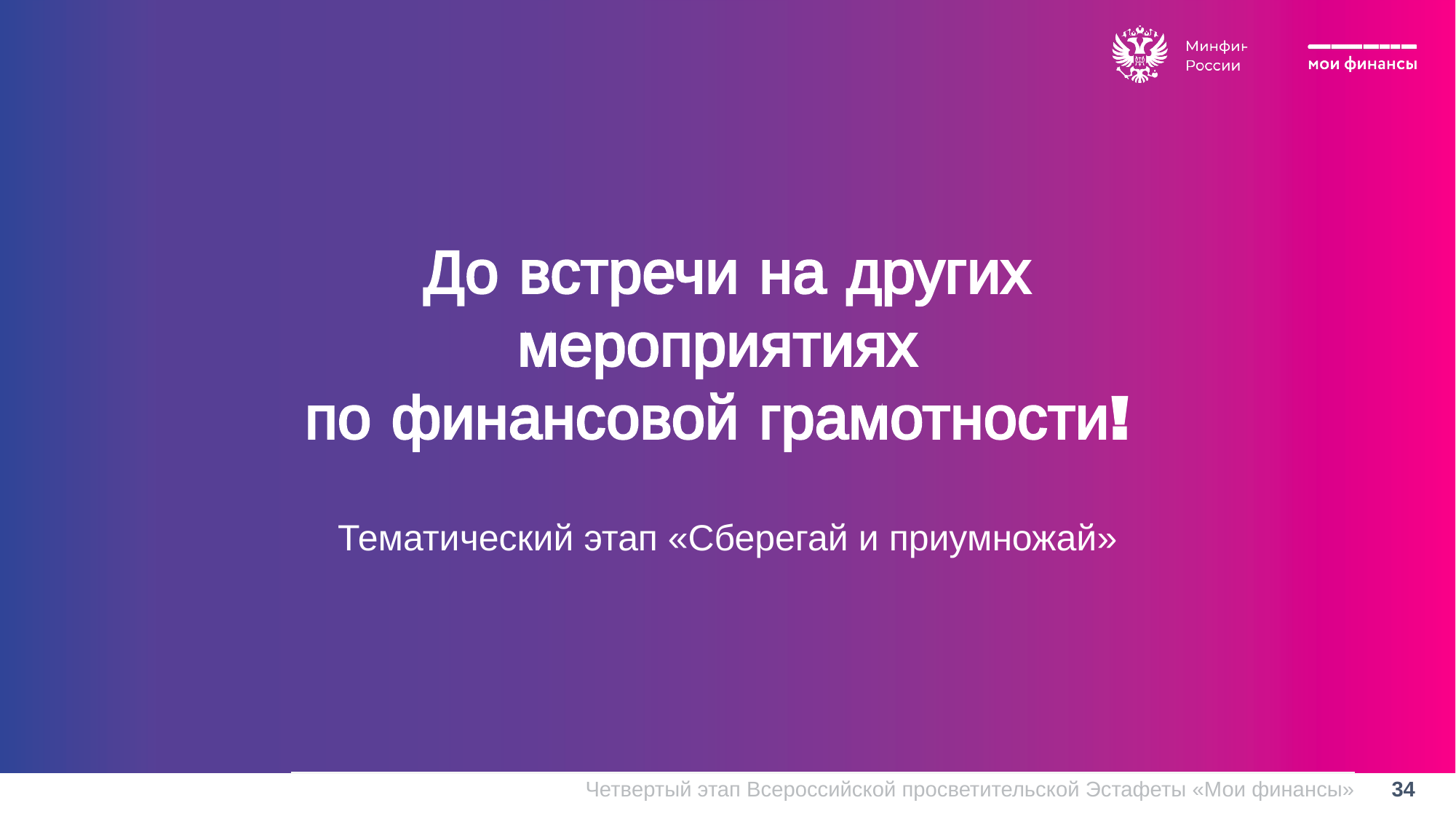

До встречи на других мероприятиях
по финансовой грамотности!
Тематический этап «Сберегай и приумножай»
34